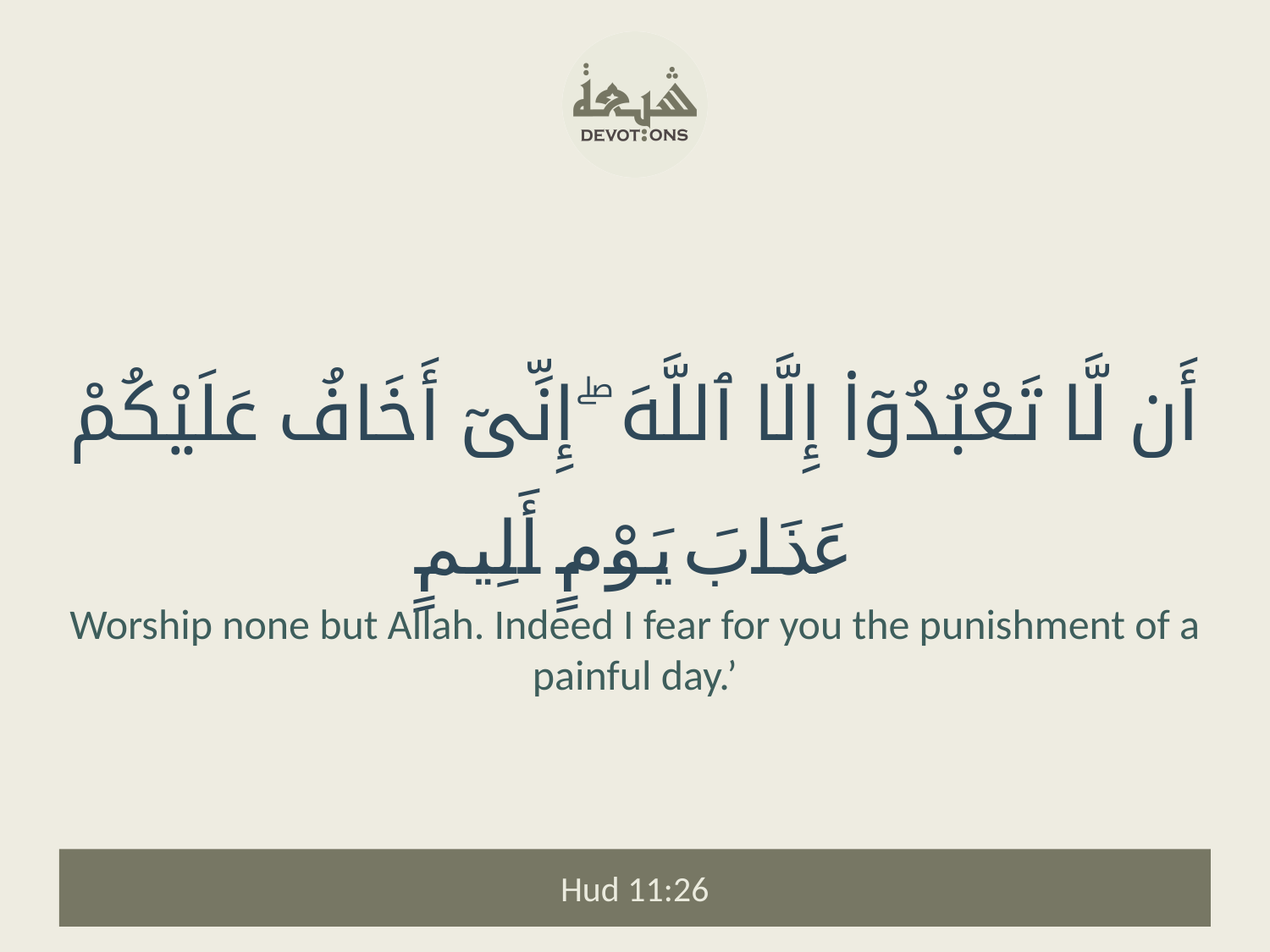

أَن لَّا تَعْبُدُوٓا۟ إِلَّا ٱللَّهَ ۖ إِنِّىٓ أَخَافُ عَلَيْكُمْ عَذَابَ يَوْمٍ أَلِيمٍ
Worship none but Allah. Indeed I fear for you the punishment of a painful day.’
Hud 11:26